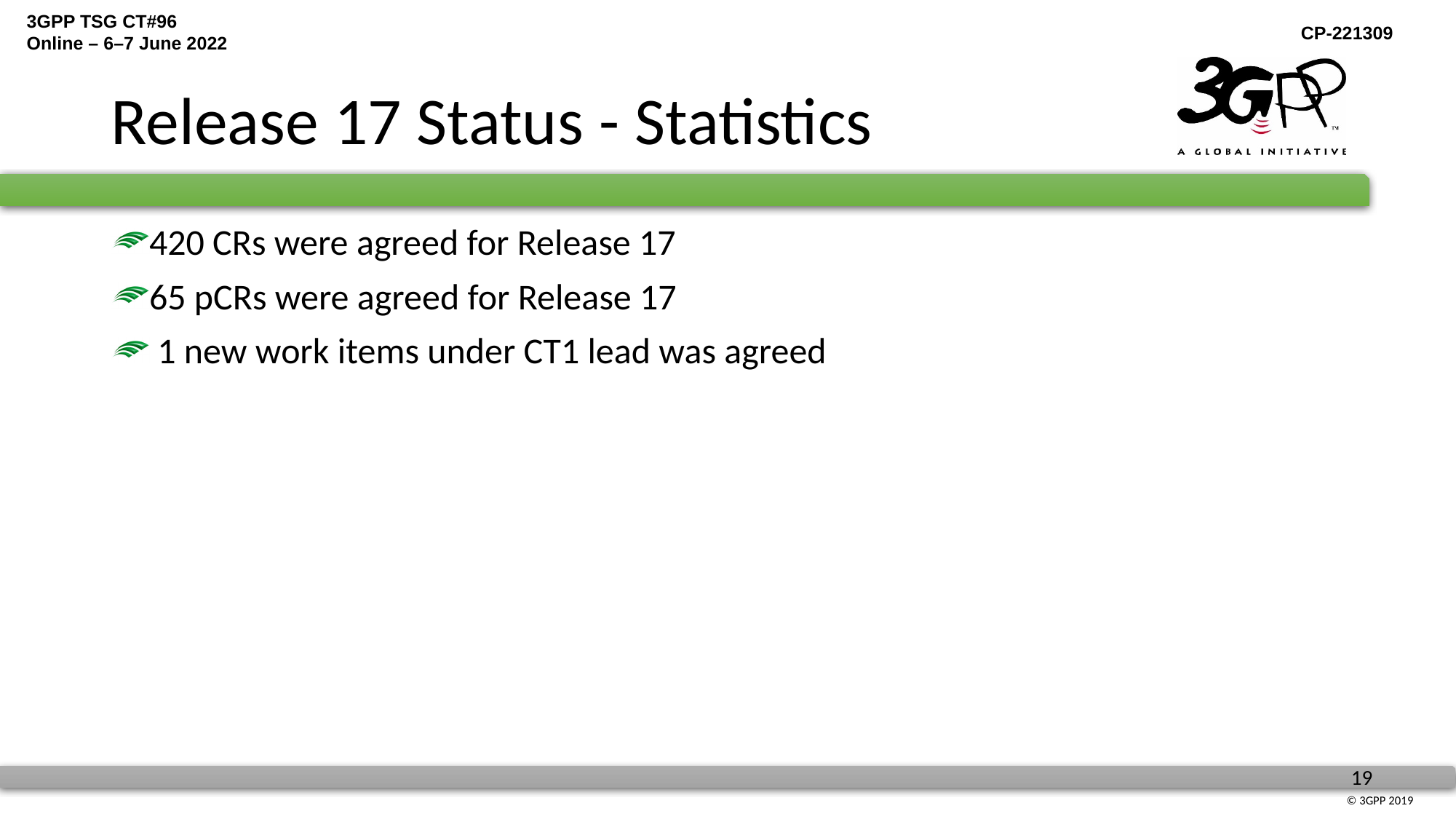

# Release 17 Status - Statistics
420 CRs were agreed for Release 17
65 pCRs were agreed for Release 17
 1 new work items under CT1 lead was agreed